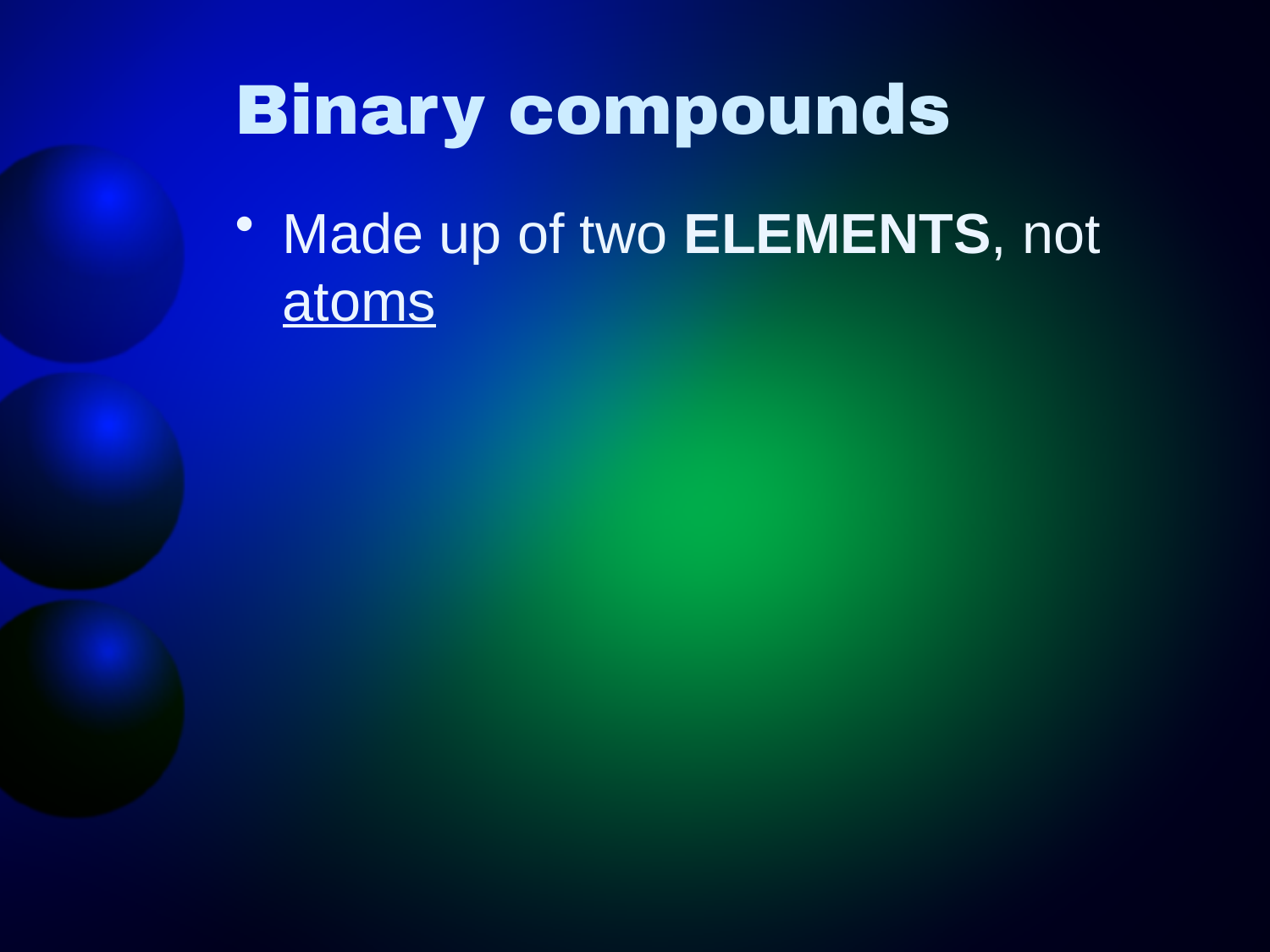

# Binary compounds
Made up of two ELEMENTS, not atoms